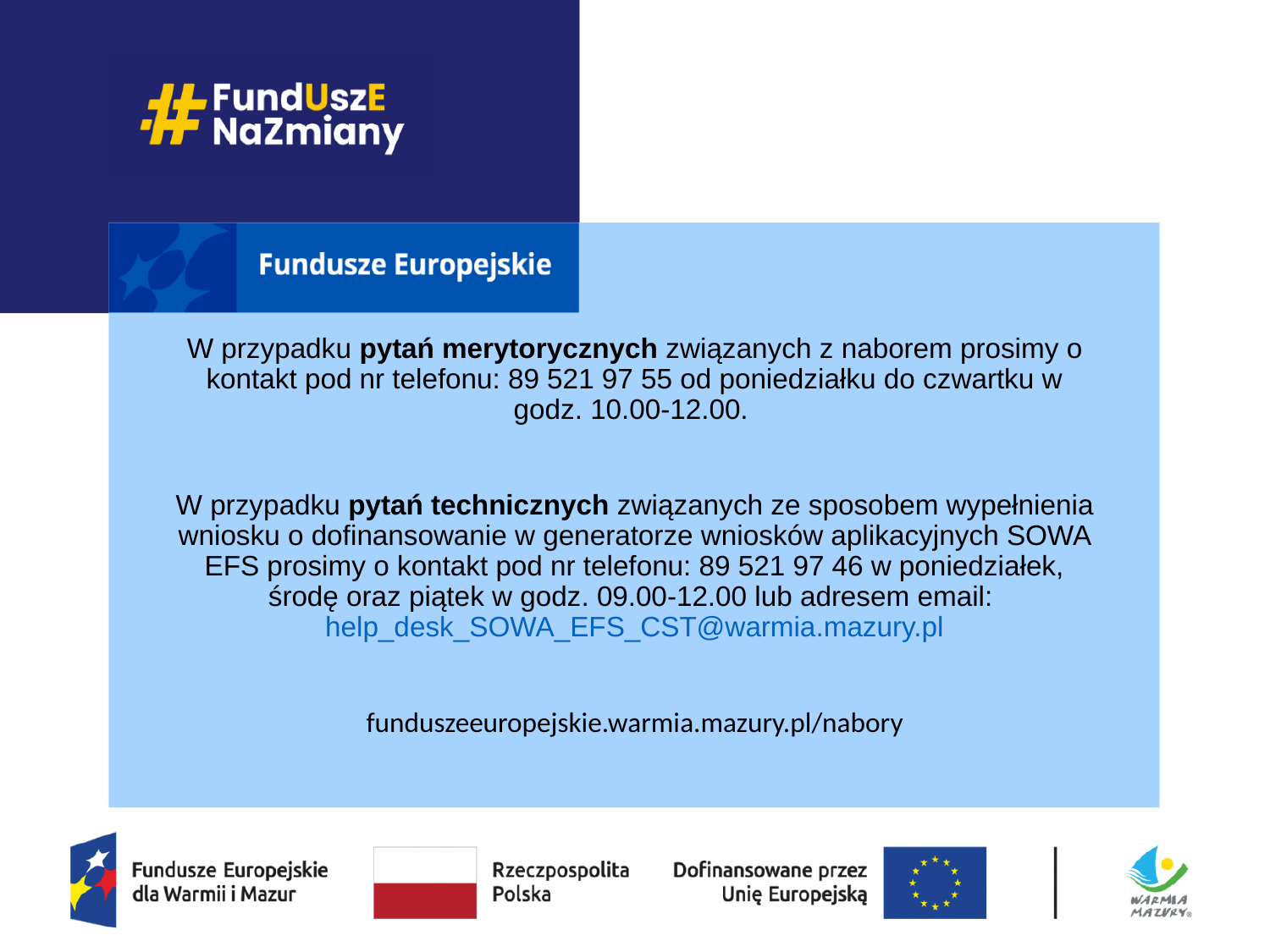

#
W przypadku pytań merytorycznych związanych z naborem prosimy o kontakt pod nr telefonu: 89 521 97 55 od poniedziałku do czwartku w godz. 10.00-12.00.

W przypadku pytań technicznych związanych ze sposobem wypełnienia wniosku o dofinansowanie w generatorze wniosków aplikacyjnych SOWA EFS prosimy o kontakt pod nr telefonu: 89 521 97 46 w poniedziałek, środę oraz piątek w godz. 09.00-12.00 lub adresem email: help_desk_SOWA_EFS_CST@warmia.mazury.pl

funduszeeuropejskie.warmia.mazury.pl/nabory